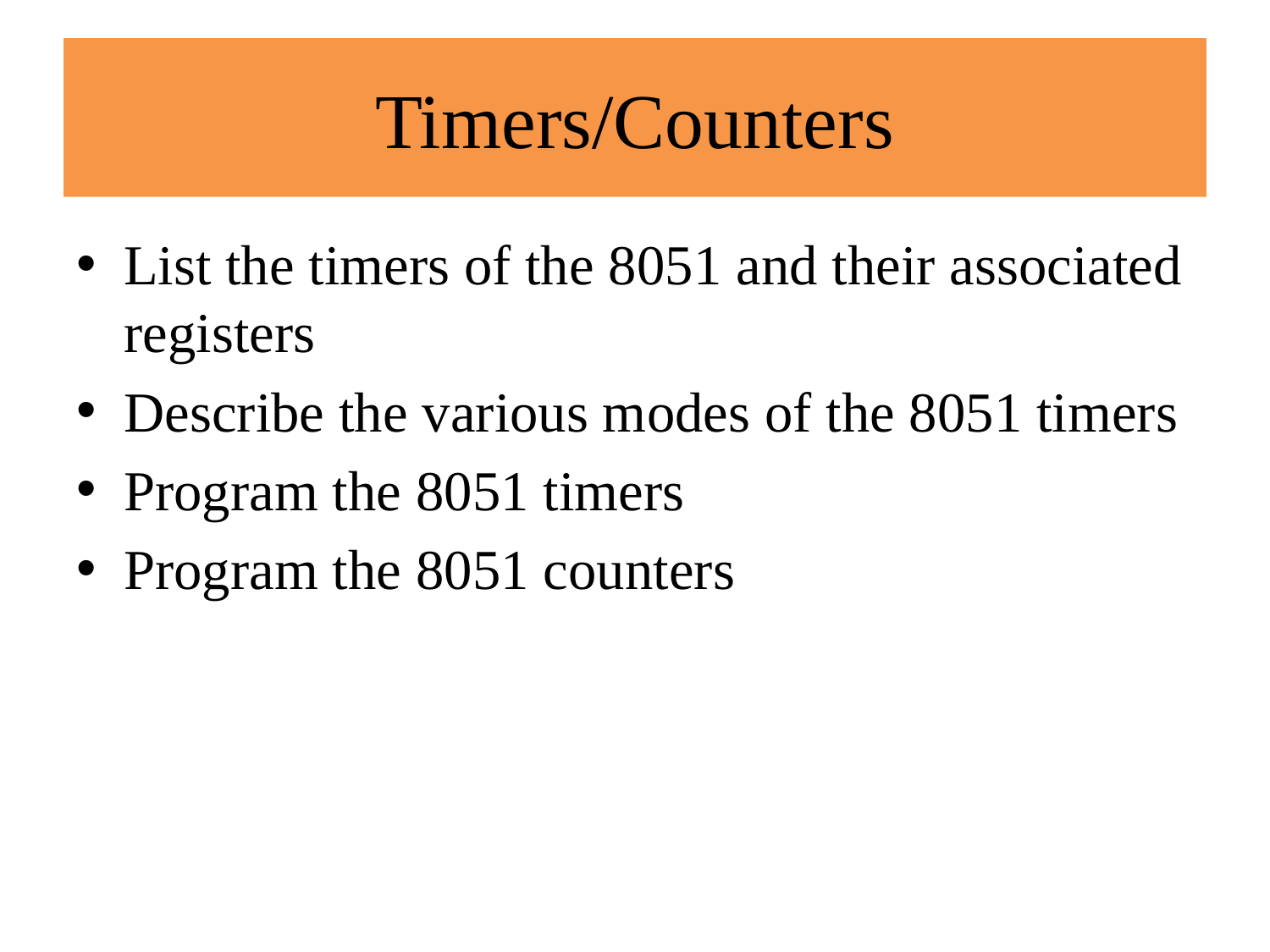

# Timers/Counters
List the timers of the 8051 and their associated registers
Describe the various modes of the 8051 timers
Program the 8051 timers
Program the 8051 counters